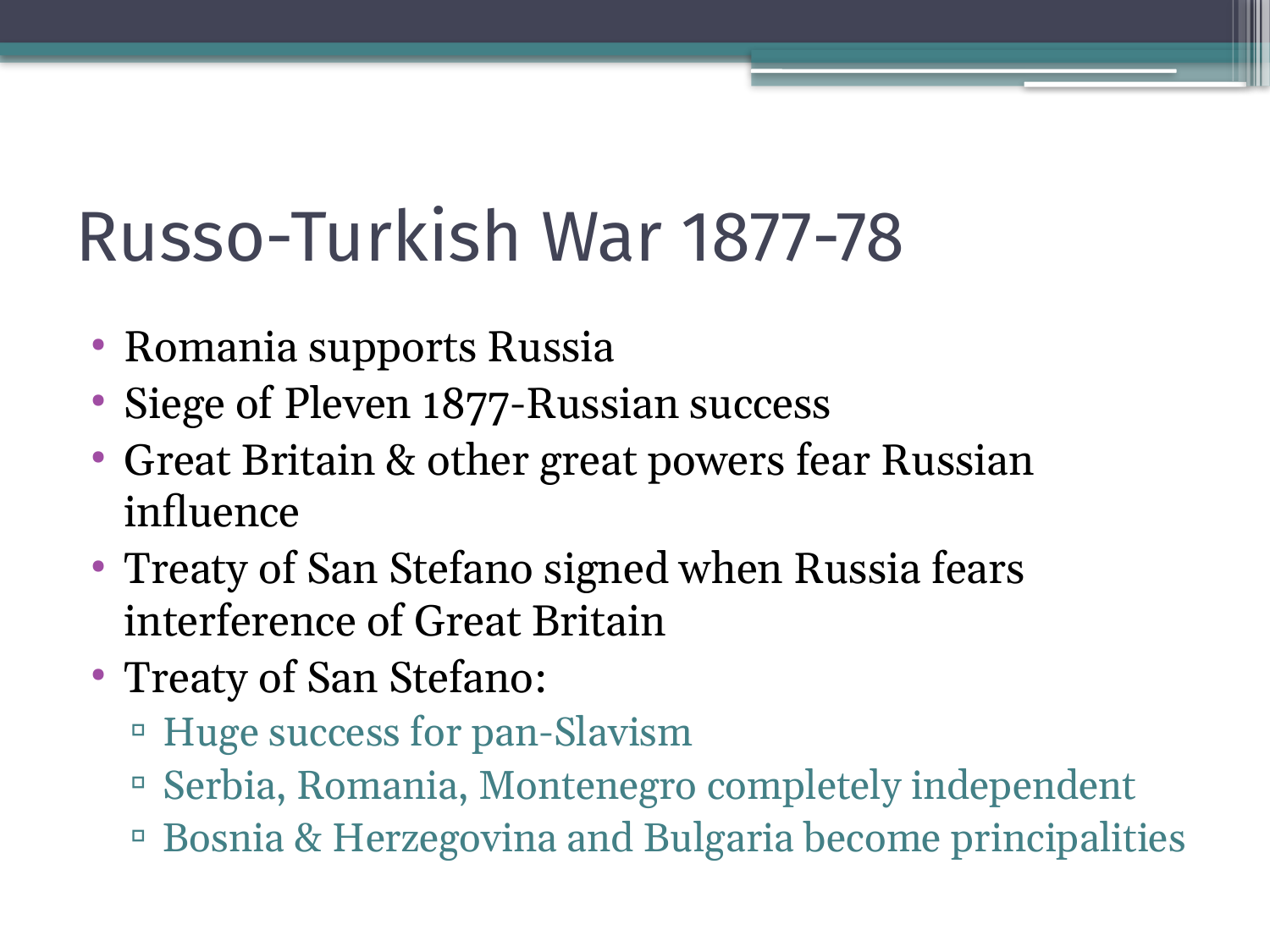

# Russo-Turkish War 1877-78
Romania supports Russia
Siege of Pleven 1877-Russian success
Great Britain & other great powers fear Russian influence
Treaty of San Stefano signed when Russia fears interference of Great Britain
Treaty of San Stefano:
Huge success for pan-Slavism
Serbia, Romania, Montenegro completely independent
Bosnia & Herzegovina and Bulgaria become principalities